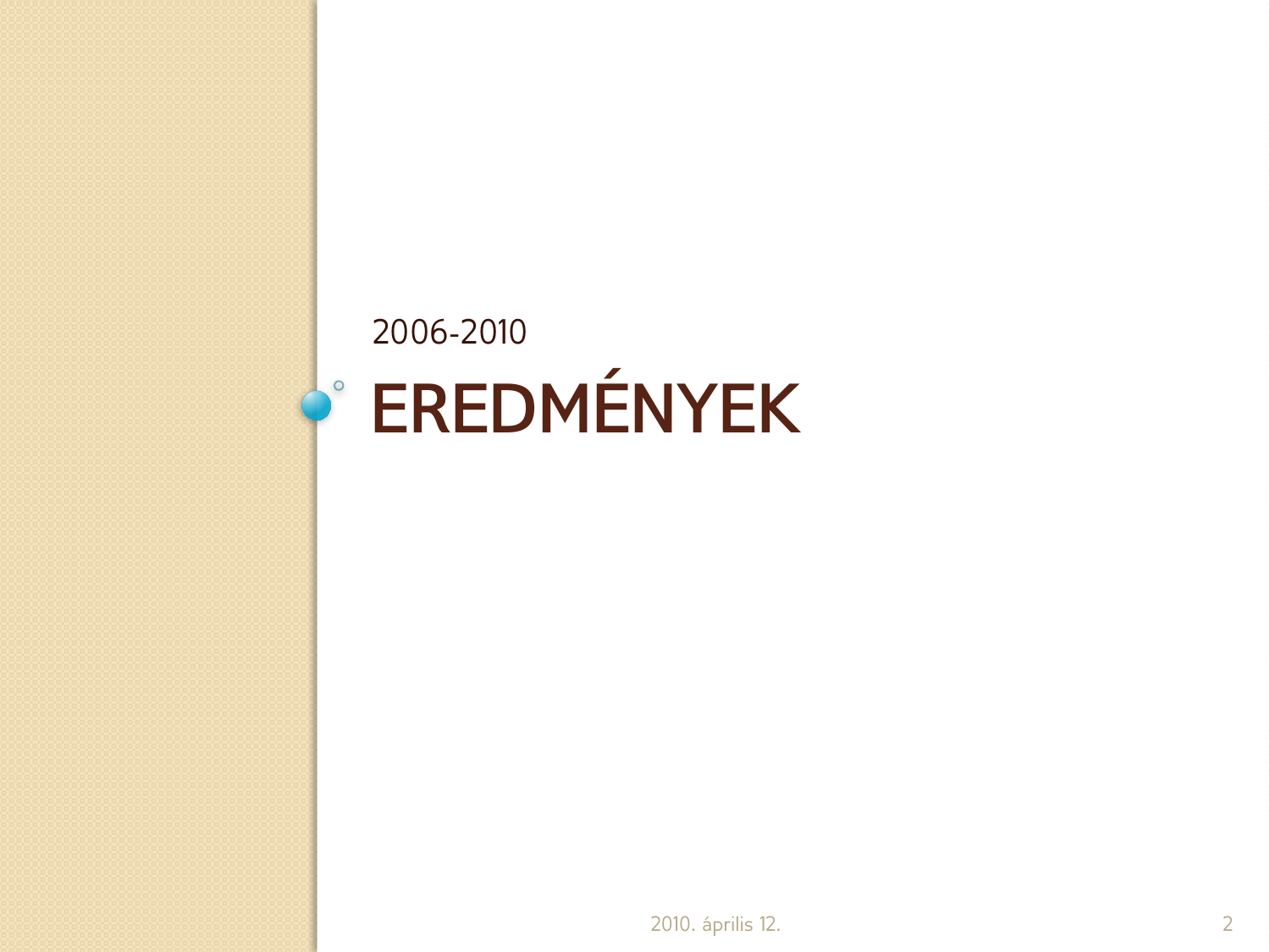

2006-2010
# Eredmények
2010. április 12.
2